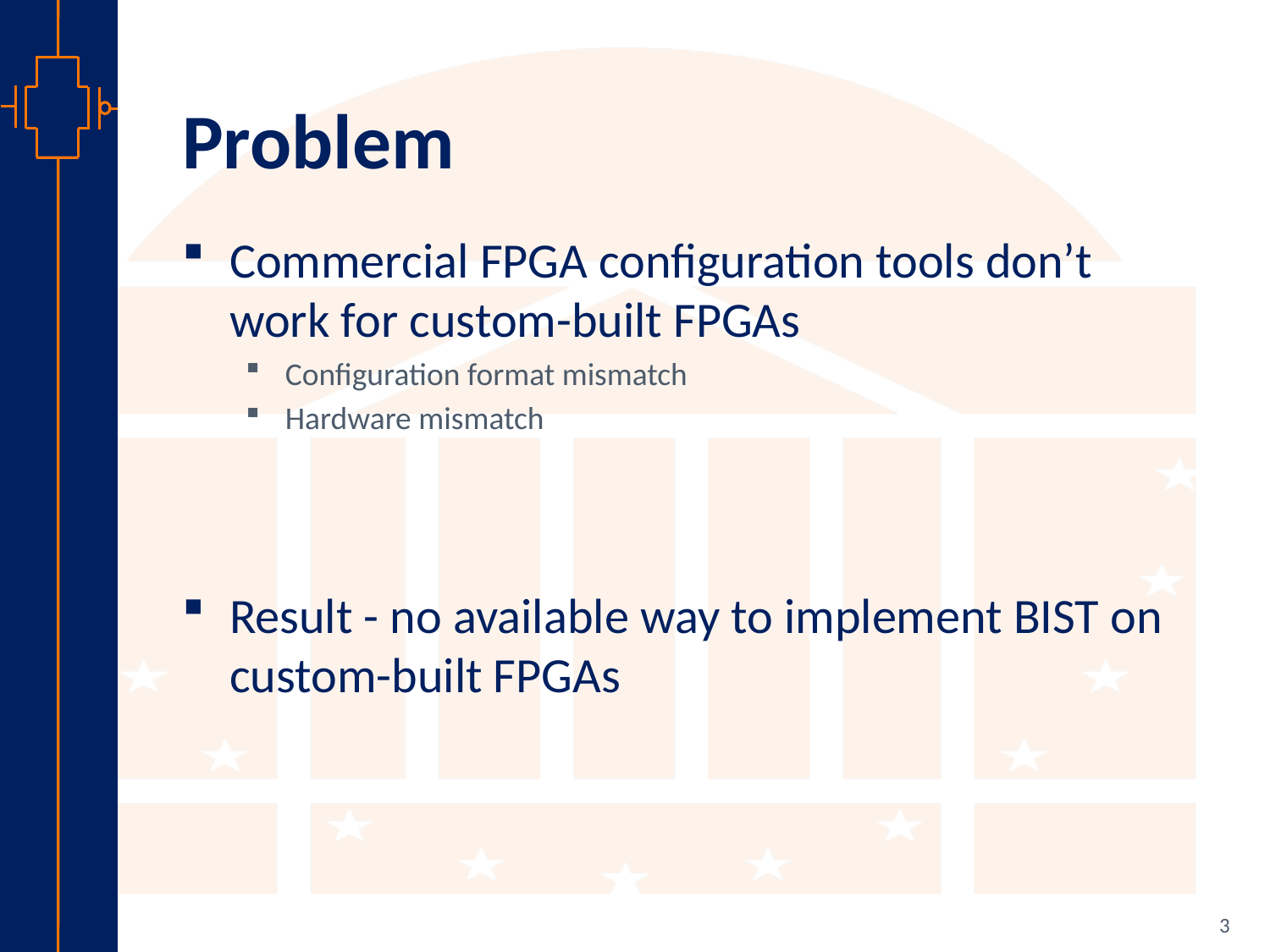

# Problem
Commercial FPGA configuration tools don’t work for custom-built FPGAs
Configuration format mismatch
Hardware mismatch

Result - no available way to implement BIST on custom-built FPGAs
3